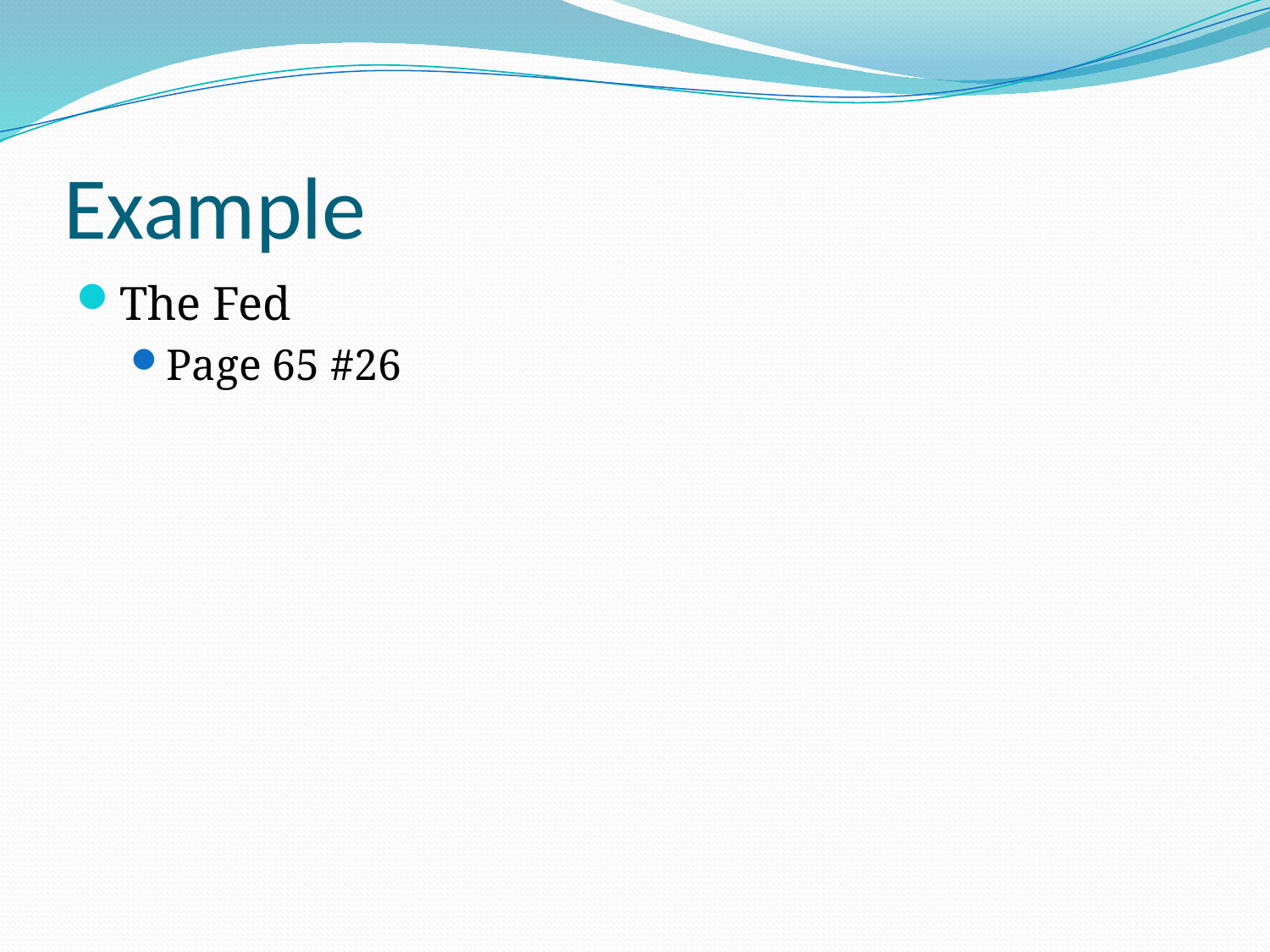

# Example
The Fed
Page 65 #26